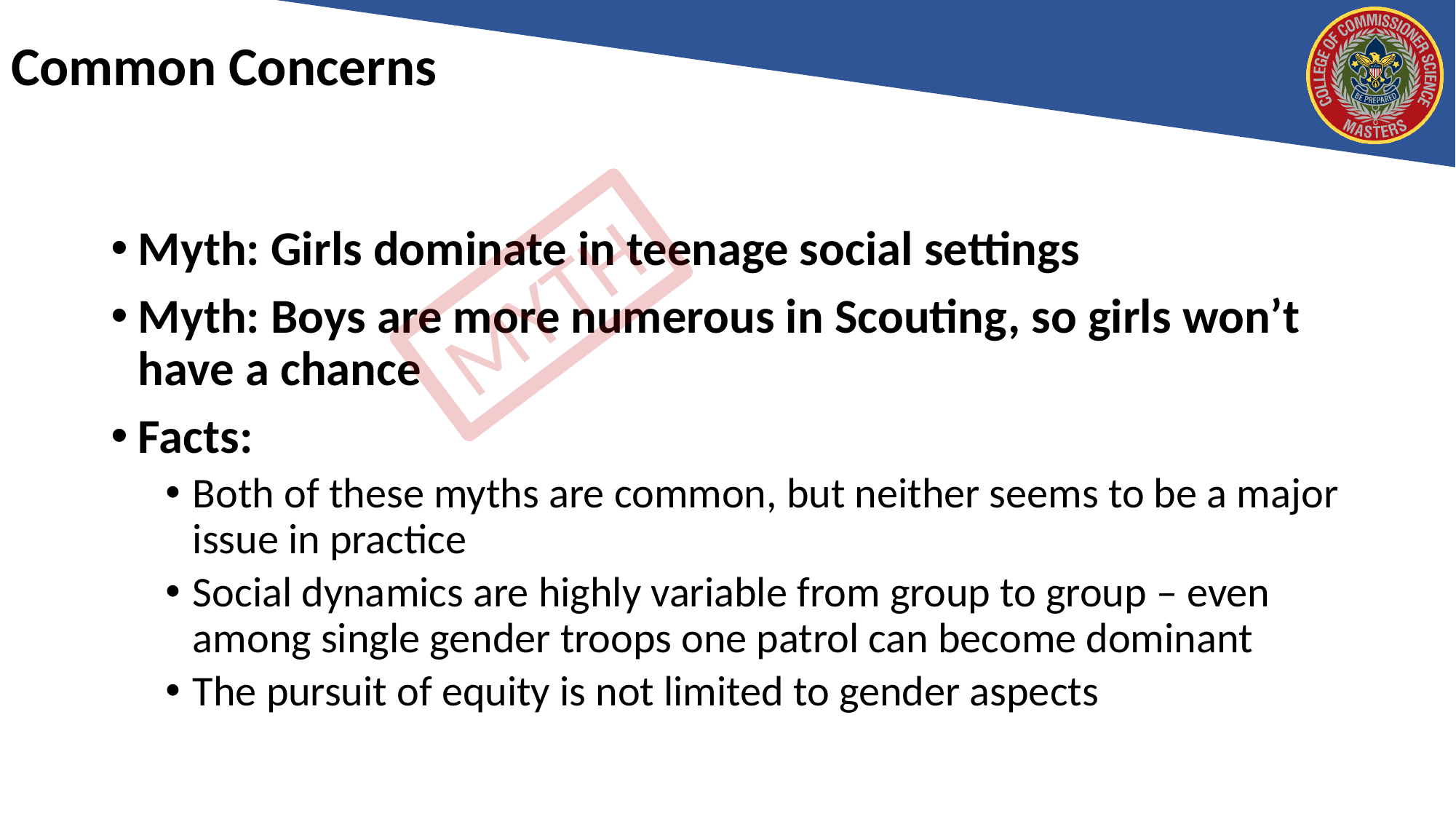

# Common Concerns
Myth: Girls dominate in teenage social settings
Myth: Boys are more numerous in Scouting, so girls won’t have a chance
Facts:
Both of these myths are common, but neither seems to be a major issue in practice
Social dynamics are highly variable from group to group – even among single gender troops one patrol can become dominant
The pursuit of equity is not limited to gender aspects
MYTH